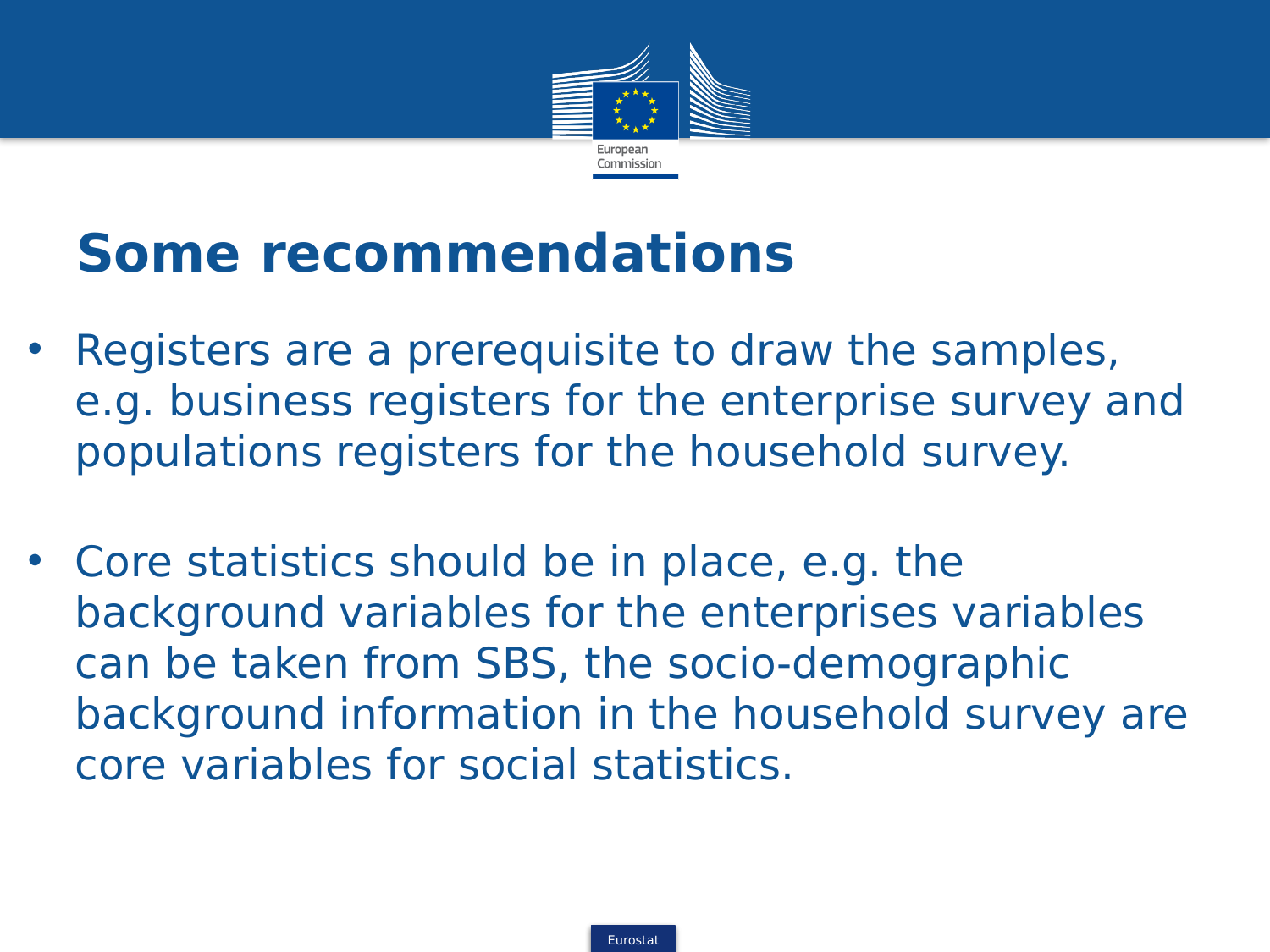

# Some recommendations
Registers are a prerequisite to draw the samples, e.g. business registers for the enterprise survey and populations registers for the household survey.
Core statistics should be in place, e.g. the background variables for the enterprises variables can be taken from SBS, the socio-demographic background information in the household survey are core variables for social statistics.